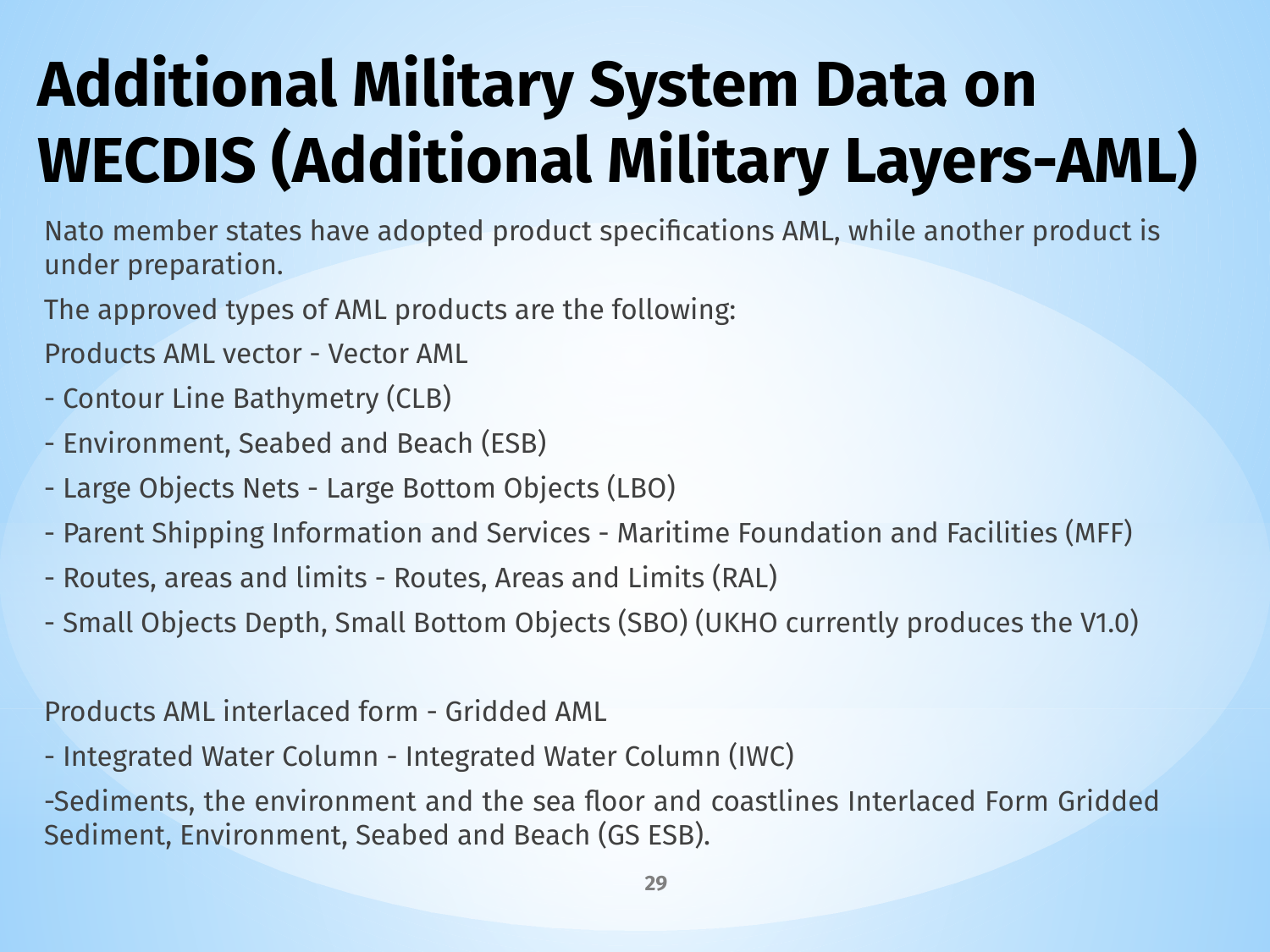

# Additional Military System Data on WECDIS (Additional Military Layers-AML)
Nato member states have adopted product specifications AML, while another product is under preparation.
The approved types of AML products are the following:
Products AML vector - Vector AML
- Contour Line Bathymetry (CLB)
- Environment, Seabed and Beach (ESB)
- Large Objects Nets - Large Bottom Objects (LBO)
- Parent Shipping Information and Services - Maritime Foundation and Facilities (MFF)
- Routes, areas and limits - Routes, Areas and Limits (RAL)
- Small Objects Depth, Small Bottom Objects (SBO) (UKHO currently produces the V1.0)

Products AML interlaced form - Gridded AML
- Integrated Water Column - Integrated Water Column (IWC)
-Sediments, the environment and the sea floor and coastlines Interlaced Form Gridded Sediment, Environment, Seabed and Beach (GS ESB).
29